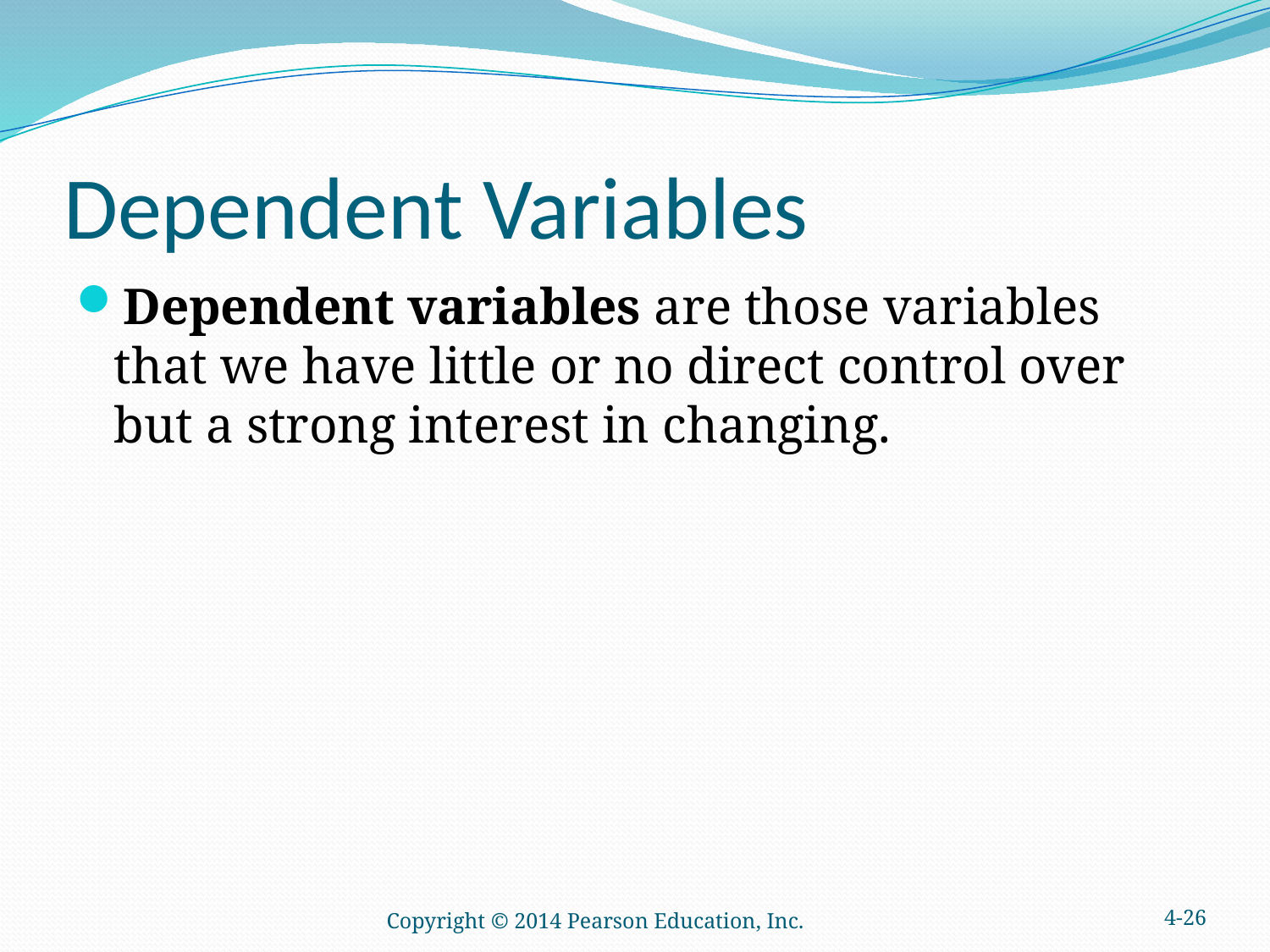

# Dependent Variables
Dependent variables are those variables that we have little or no direct control over but a strong interest in changing.

Copyright © 2014 Pearson Education, Inc.
4-26